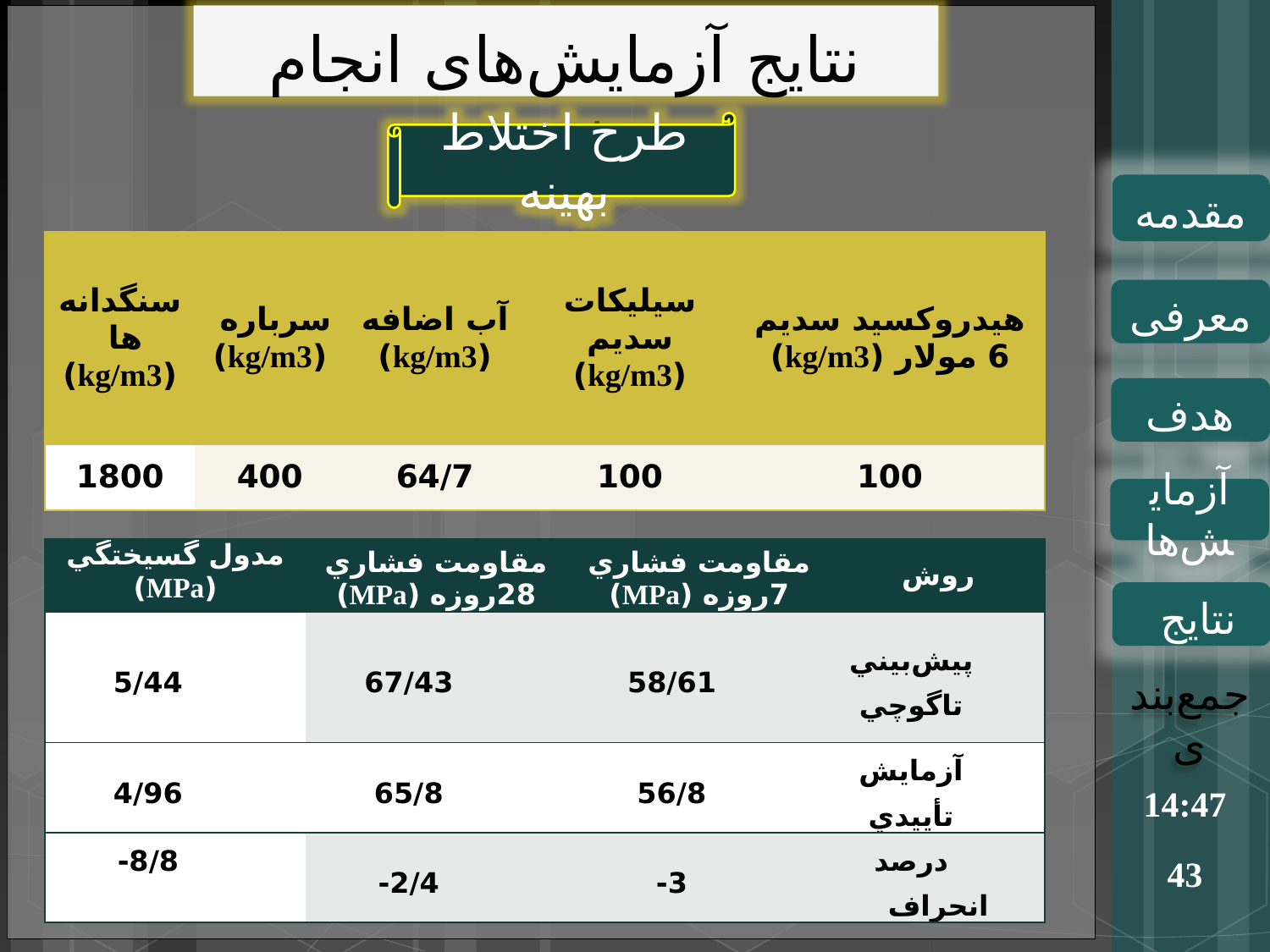

نتایج آزمایش‌های انجام شده
طرح اختلاط بهینه
مقدمه
| سنگدانه‌ها (kg/m3) | سرباره (kg/m3) | آب اضافه (kg/m3) | سيليکات سديم (kg/m3) | هيدروکسيد سديم 6 مولار (kg/m3) |
| --- | --- | --- | --- | --- |
| 1800 | 400 | 64/7 | 100 | 100 |
معرفی
هدف
آزمایش‌ها
| مدول گسيختگي (MPa) | مقاومت فشاري 28روزه (MPa) | مقاومت فشاري 7روزه (MPa) | روش |
| --- | --- | --- | --- |
| 5/44 | 67/43 | 58/61 | پيش‌بيني تاگوچي |
| 4/96 | 65/8 | 56/8 | آزمايش تأييدي |
| 8/8- | 2/4- | 3- | درصد انحراف |
نتایج
جمع‌بندی